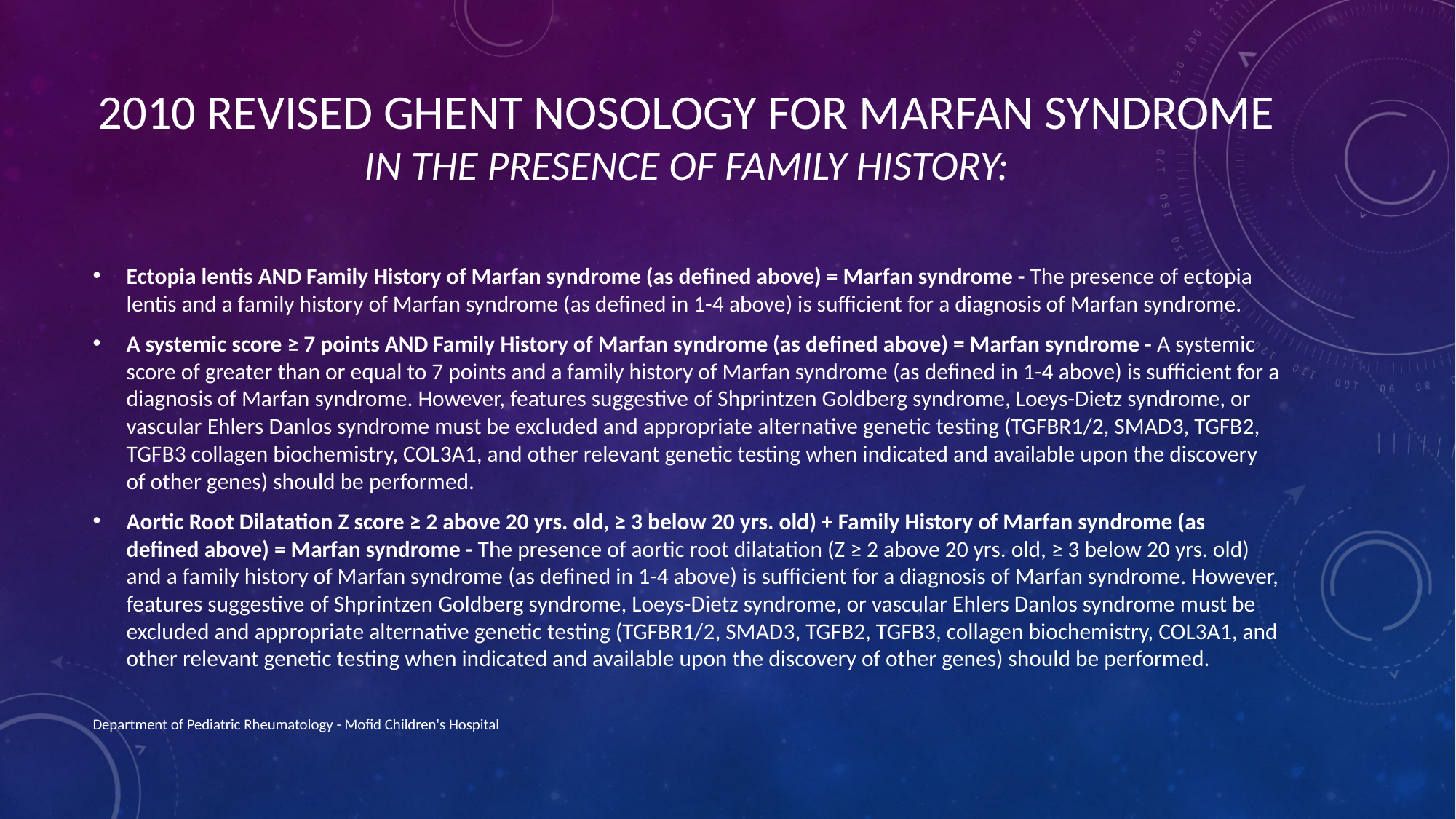

# 2010 Revised Ghent Nosology for Marfan syndrome In the presence of family history:
Ectopia lentis AND Family History of Marfan syndrome (as defined above) = Marfan syndrome - The presence of ectopia lentis and a family history of Marfan syndrome (as defined in 1-4 above) is sufficient for a diagnosis of Marfan syndrome.
A systemic score ≥ 7 points AND Family History of Marfan syndrome (as defined above) = Marfan syndrome - A systemic score of greater than or equal to 7 points and a family history of Marfan syndrome (as defined in 1-4 above) is sufficient for a diagnosis of Marfan syndrome. However, features suggestive of Shprintzen Goldberg syndrome, Loeys-Dietz syndrome, or vascular Ehlers Danlos syndrome must be excluded and appropriate alternative genetic testing (TGFBR1/2, SMAD3, TGFB2, TGFB3 collagen biochemistry, COL3A1, and other relevant genetic testing when indicated and available upon the discovery of other genes) should be performed.
Aortic Root Dilatation Z score ≥ 2 above 20 yrs. old, ≥ 3 below 20 yrs. old) + Family History of Marfan syndrome (as defined above) = Marfan syndrome - The presence of aortic root dilatation (Z ≥ 2 above 20 yrs. old, ≥ 3 below 20 yrs. old) and a family history of Marfan syndrome (as defined in 1-4 above) is sufficient for a diagnosis of Marfan syndrome. However, features suggestive of Shprintzen Goldberg syndrome, Loeys-Dietz syndrome, or vascular Ehlers Danlos syndrome must be excluded and appropriate alternative genetic testing (TGFBR1/2, SMAD3, TGFB2, TGFB3, collagen biochemistry, COL3A1, and other relevant genetic testing when indicated and available upon the discovery of other genes) should be performed.

Department of Pediatric Rheumatology - Mofid Children's Hospital